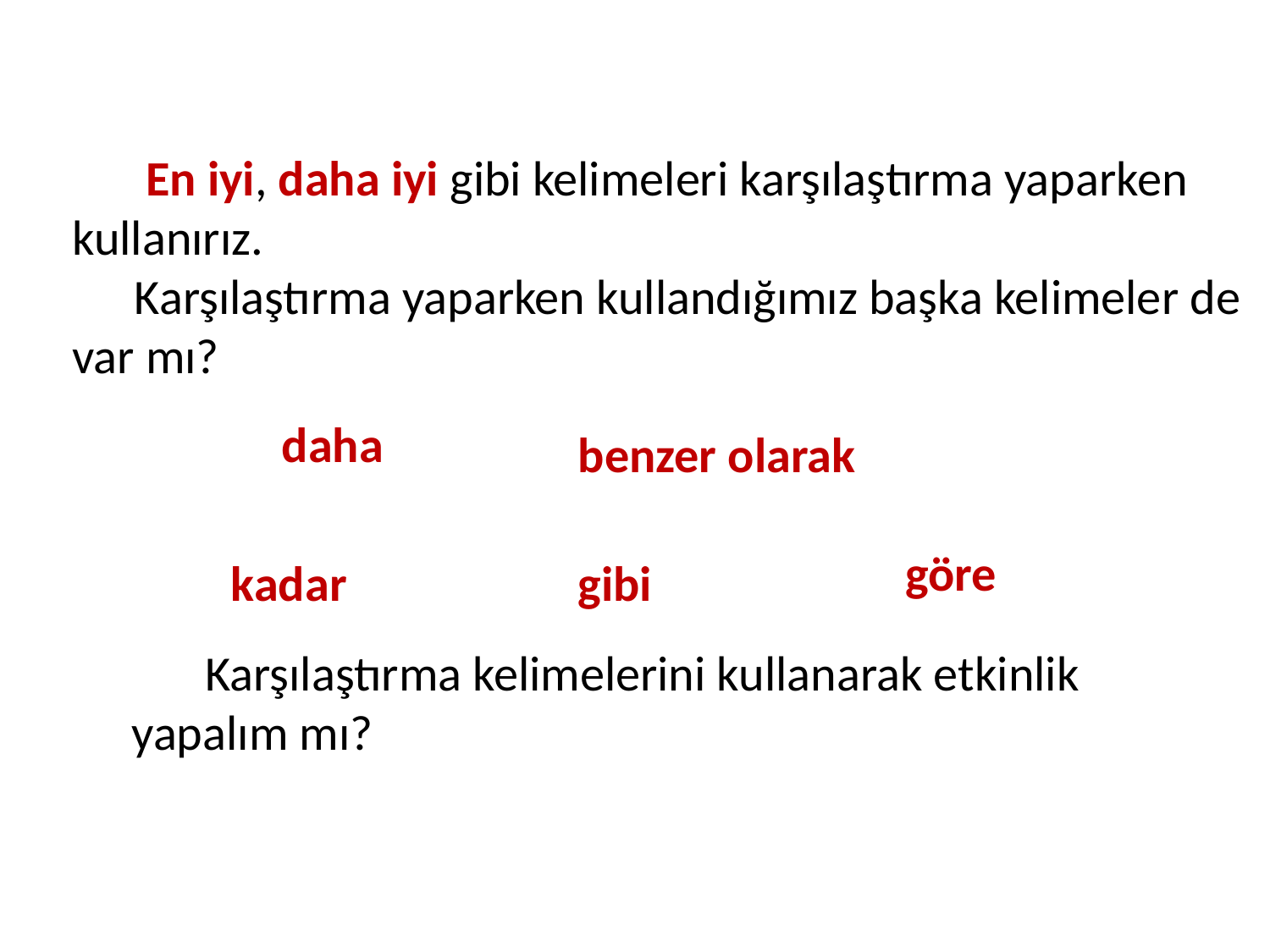

En iyi, daha iyi gibi kelimeleri karşılaştırma yaparken kullanırız.
Karşılaştırma yaparken kullandığımız başka kelimeler de var mı?
 daha
benzer olarak
göre
kadar
gibi
 Karşılaştırma kelimelerini kullanarak etkinlik yapalım mı?